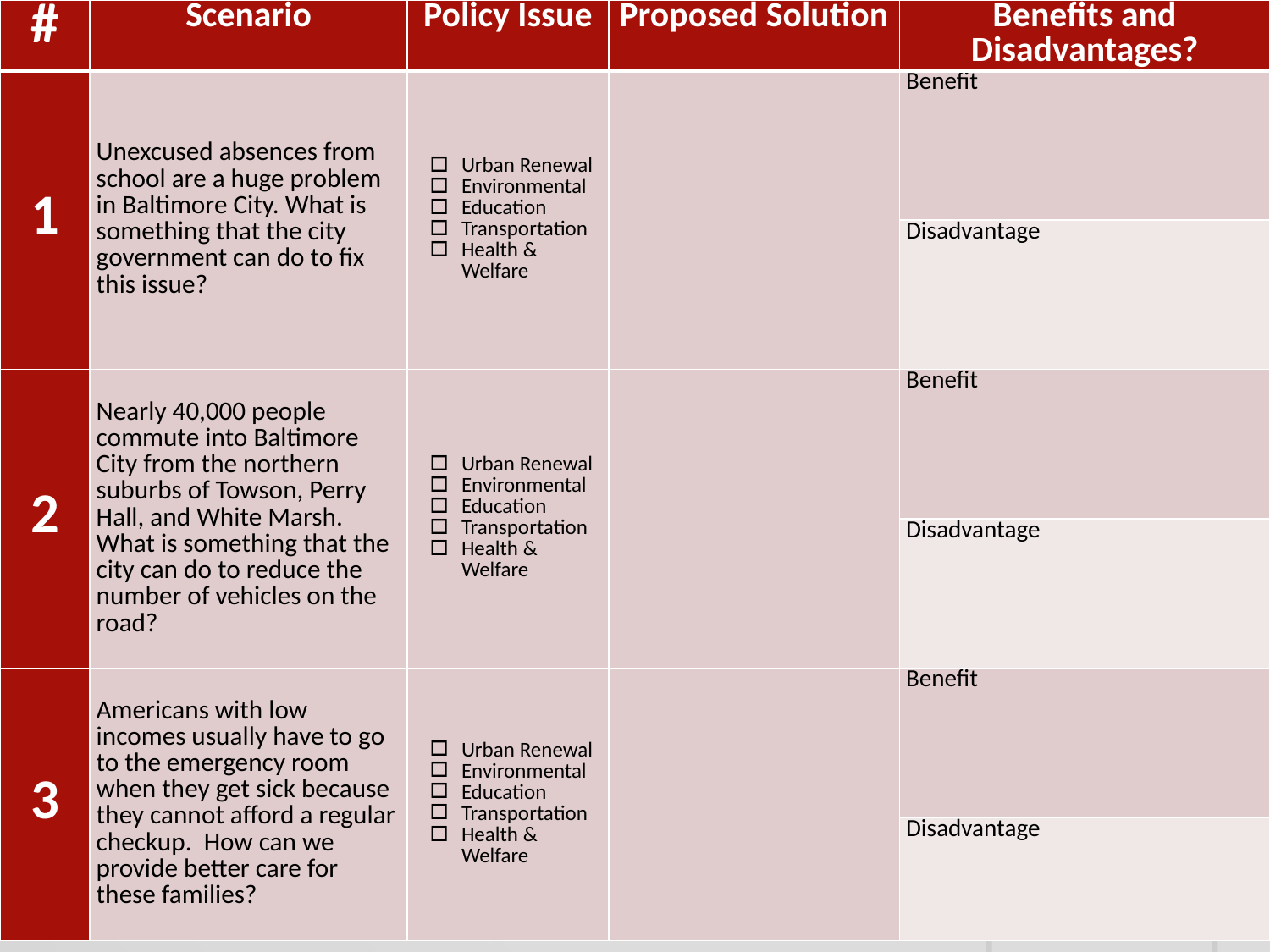

| # | Scenario | Policy Issue | Proposed Solution | Benefits and Disadvantages? |
| --- | --- | --- | --- | --- |
| 1 | Unexcused absences from school are a huge problem in Baltimore City. What is something that the city government can do to fix this issue? | Urban Renewal Environmental Education Transportation Health & Welfare |  | Benefit |
|  |  |  |  | Disadvantage |
| 2 | Nearly 40,000 people commute into Baltimore City from the northern suburbs of Towson, Perry Hall, and White Marsh. What is something that the city can do to reduce the number of vehicles on the road? | Urban Renewal Environmental Education Transportation Health & Welfare |  | Benefit |
|  |  |  |  | Disadvantage |
| 3 | Americans with low incomes usually have to go to the emergency room when they get sick because they cannot afford a regular checkup. How can we provide better care for these families? | Urban Renewal Environmental Education Transportation Health & Welfare |  | Benefit |
|  |  |  |  | Disadvantage |